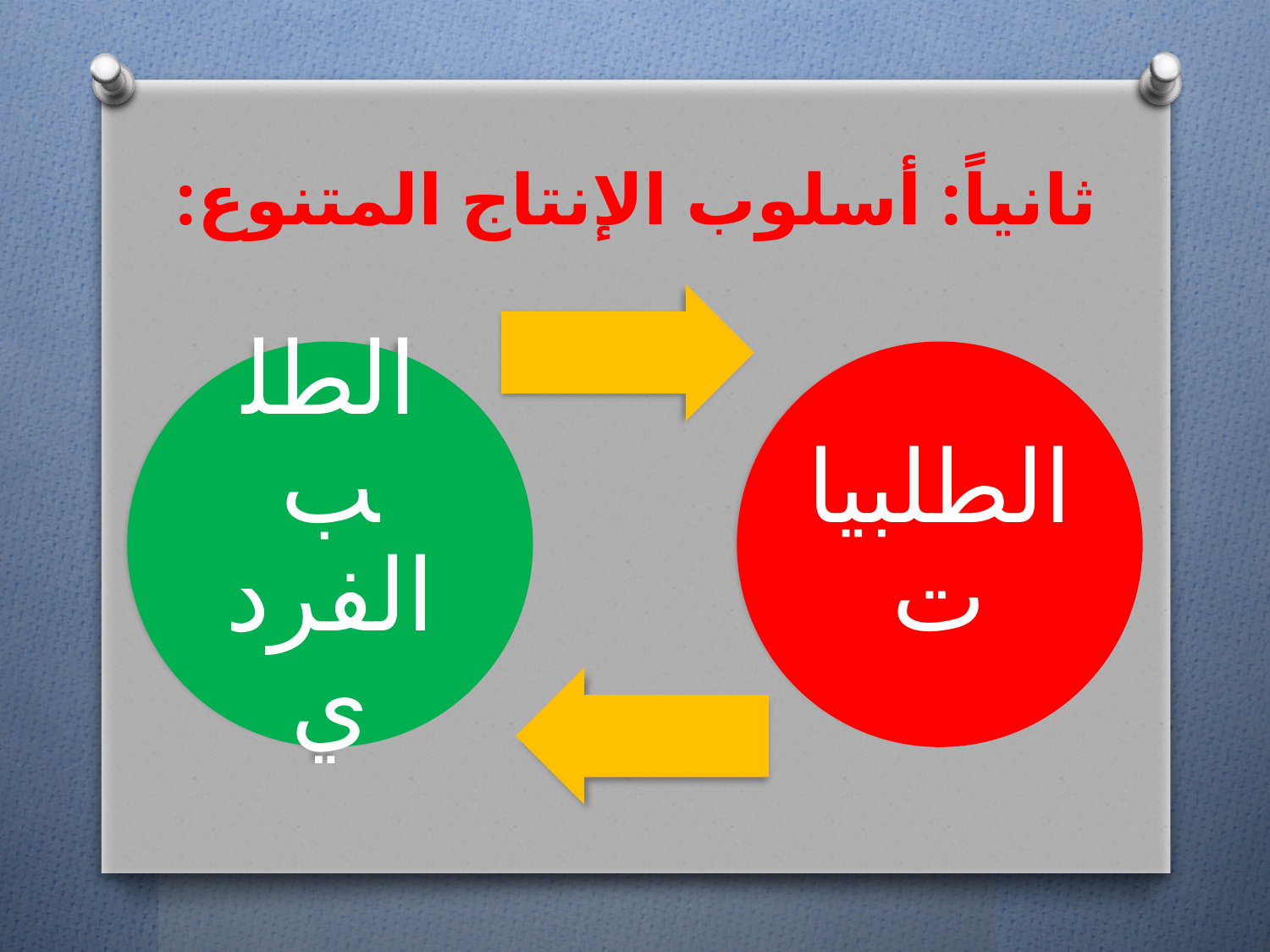

# ثانياً: أسلوب الإنتاج المتنوع:
الطلب الفردي

الطلبيات